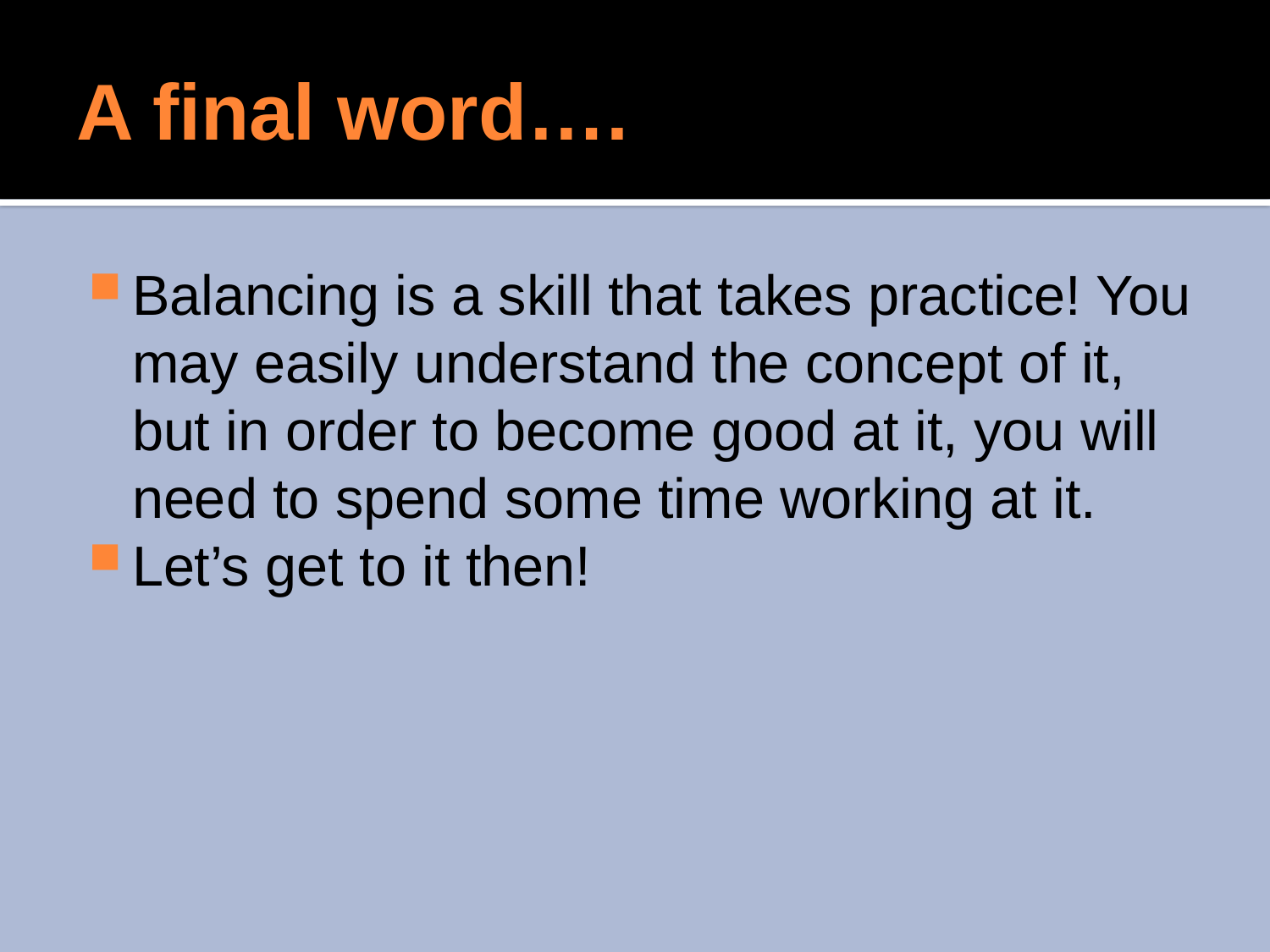

# A final word….
Balancing is a skill that takes practice! You may easily understand the concept of it, but in order to become good at it, you will need to spend some time working at it.
Let’s get to it then!